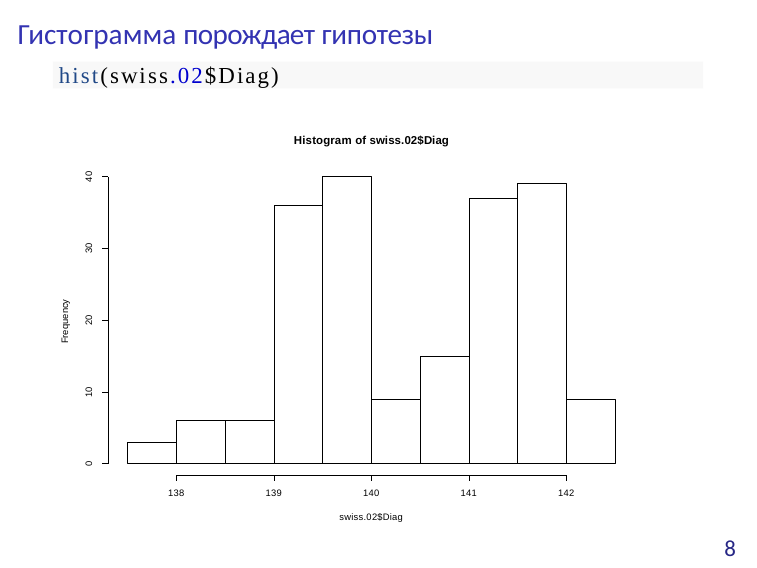

# Гистограмма порождает гипотезы
hist(swiss.02$Diag)
Histogram of swiss.02$Diag
40

30

Frequency
20

10

0

138
139
140
141
142
swiss.02$Diag
8